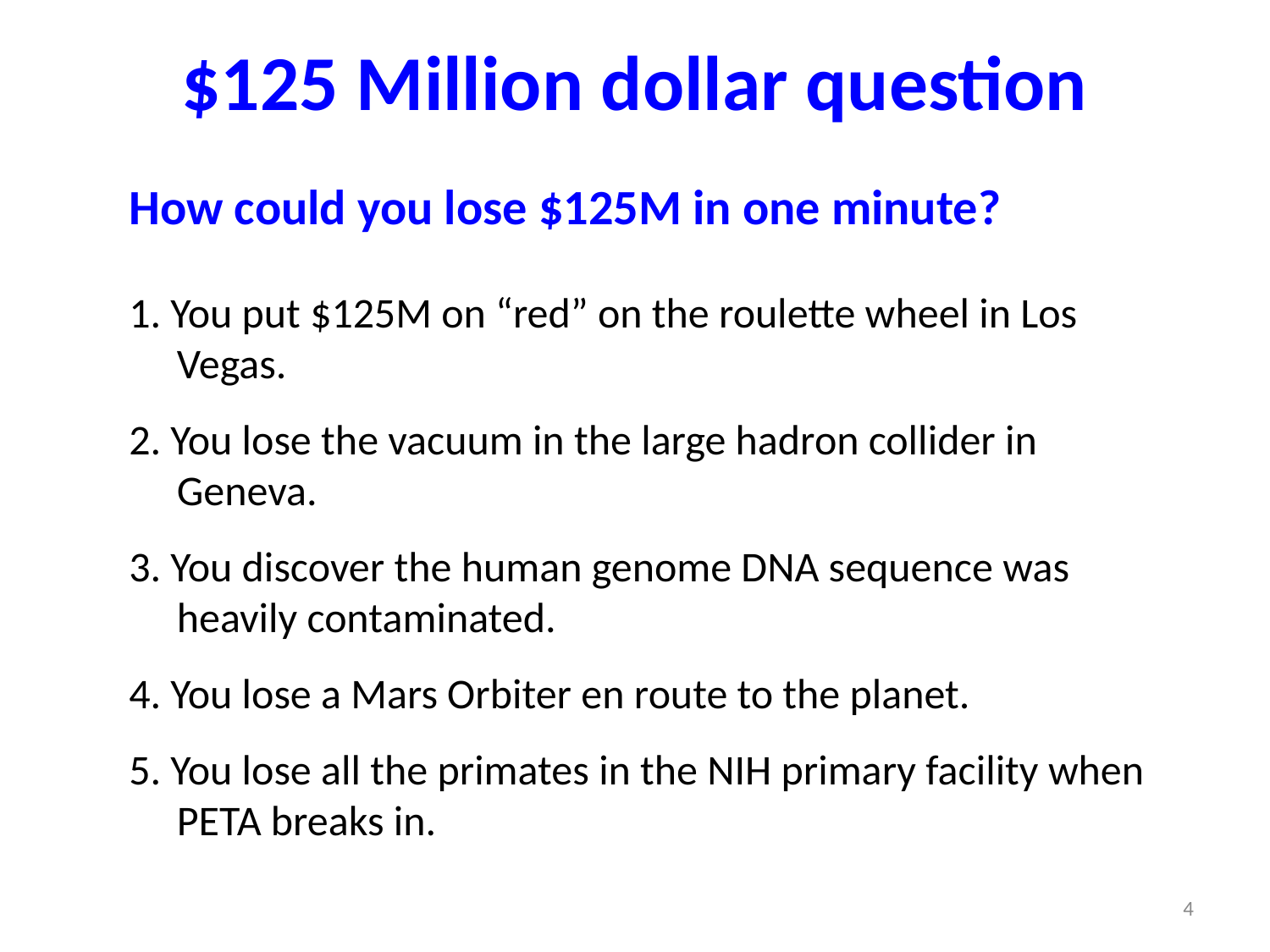

# $125 Million dollar question
How could you lose $125M in one minute?

1. You put $125M on “red” on the roulette wheel in Los Vegas.

2. You lose the vacuum in the large hadron collider in Geneva.

3. You discover the human genome DNA sequence was heavily contaminated.

4. You lose a Mars Orbiter en route to the planet.

5. You lose all the primates in the NIH primary facility when PETA breaks in.

4